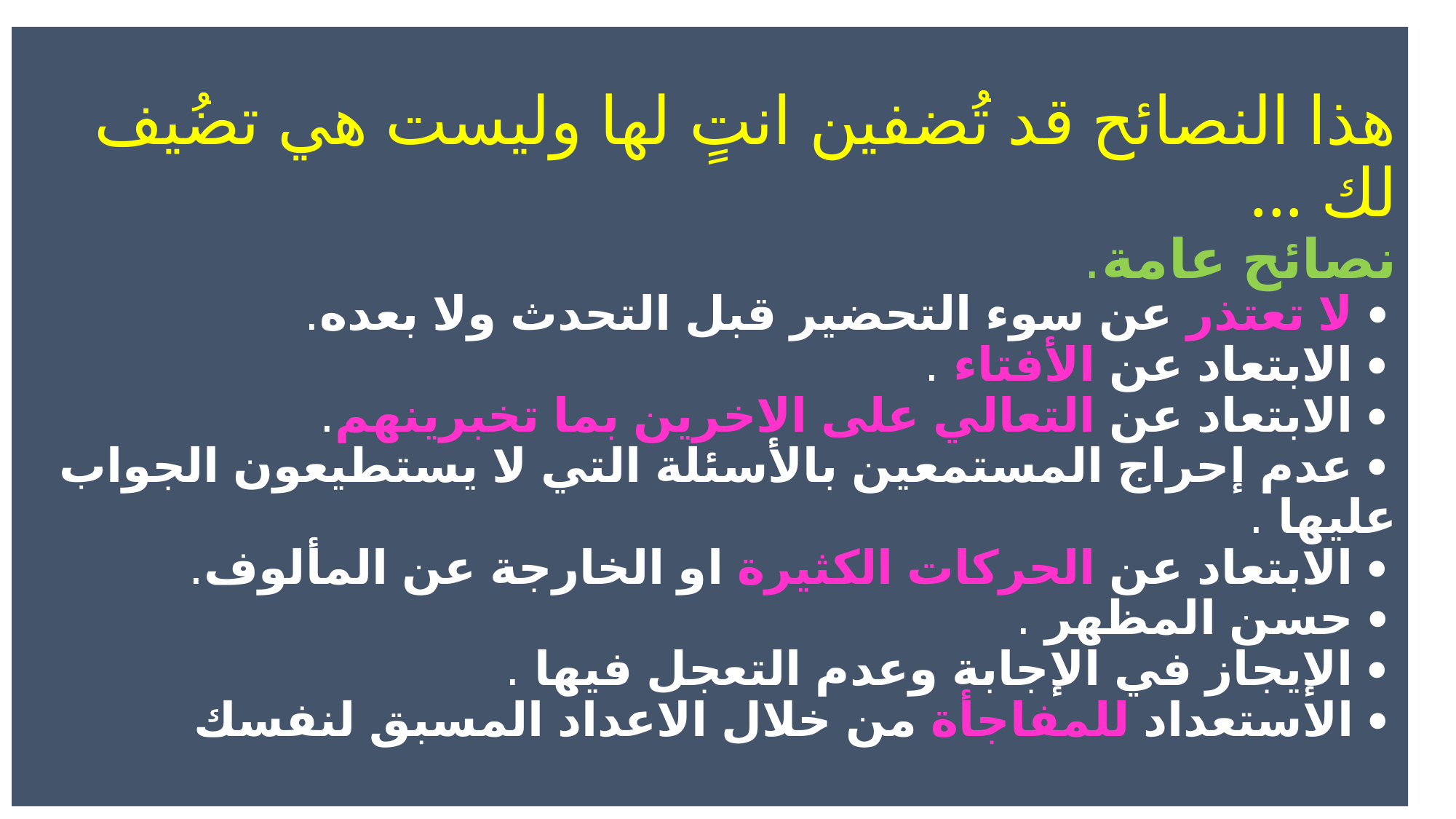

# هذا النصائح قد تُضفين انتٍ لها وليست هي تضُيف لك ... نصائح عامة. • لا تعتذر عن سوء التحضير قبل التحدث ولا بعده. • الابتعاد عن الأفتاء . • الابتعاد عن التعالي على الاخرين بما تخبرينهم. • عدم إحراج المستمعين بالأسئلة التي لا يستطيعون الجواب عليها . • الابتعاد عن الحركات الكثيرة او الخارجة عن المألوف. • حسن المظهر . • الإيجاز في الإجابة وعدم التعجل فيها . • الاستعداد للمفاجأة من خلال الاعداد المسبق لنفسك